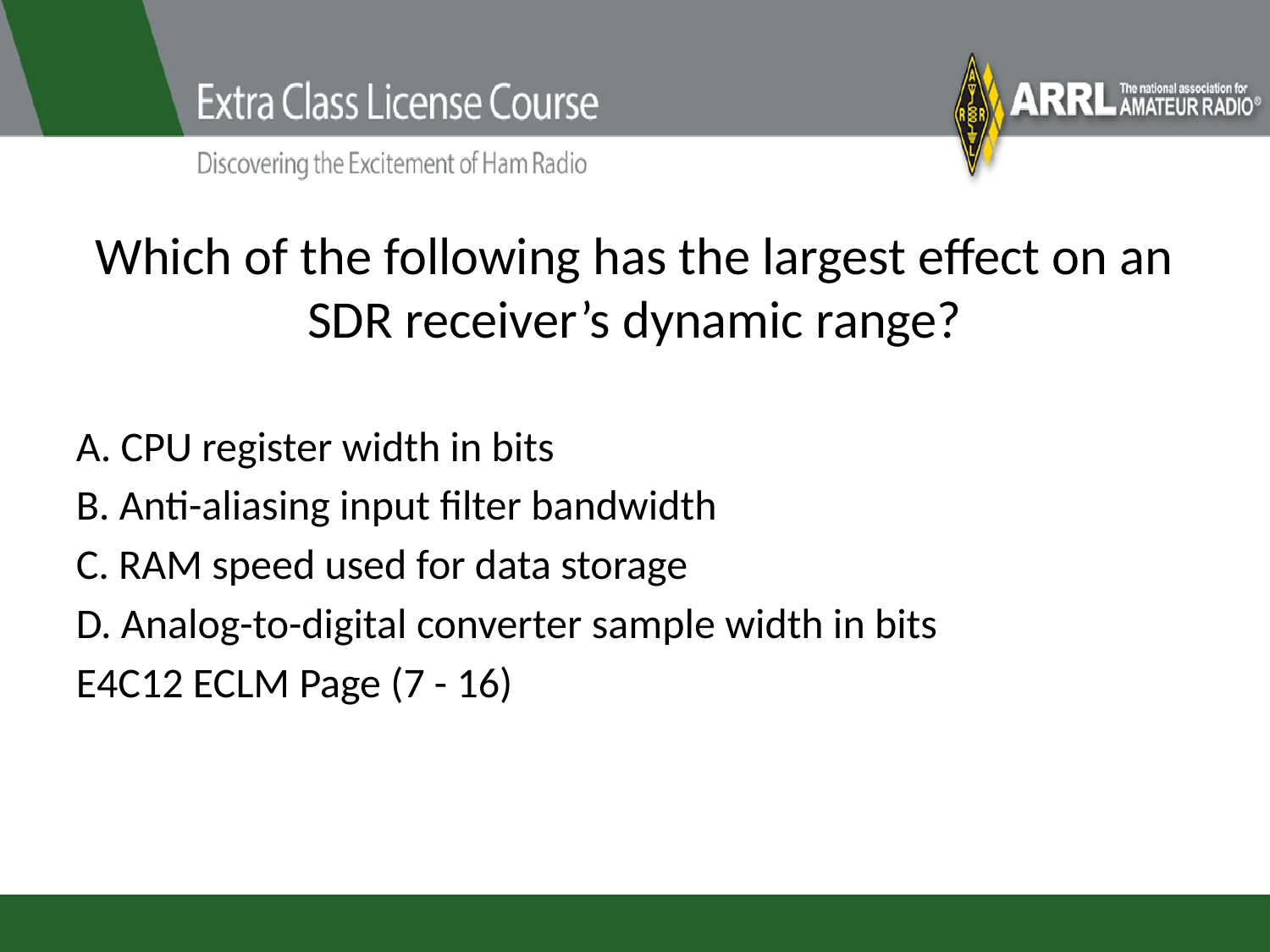

# Which of the following has the largest effect on an SDR receiver’s dynamic range?
A. CPU register width in bits
B. Anti-aliasing input filter bandwidth
C. RAM speed used for data storage
D. Analog-to-digital converter sample width in bits
E4C12 ECLM Page (7 - 16)